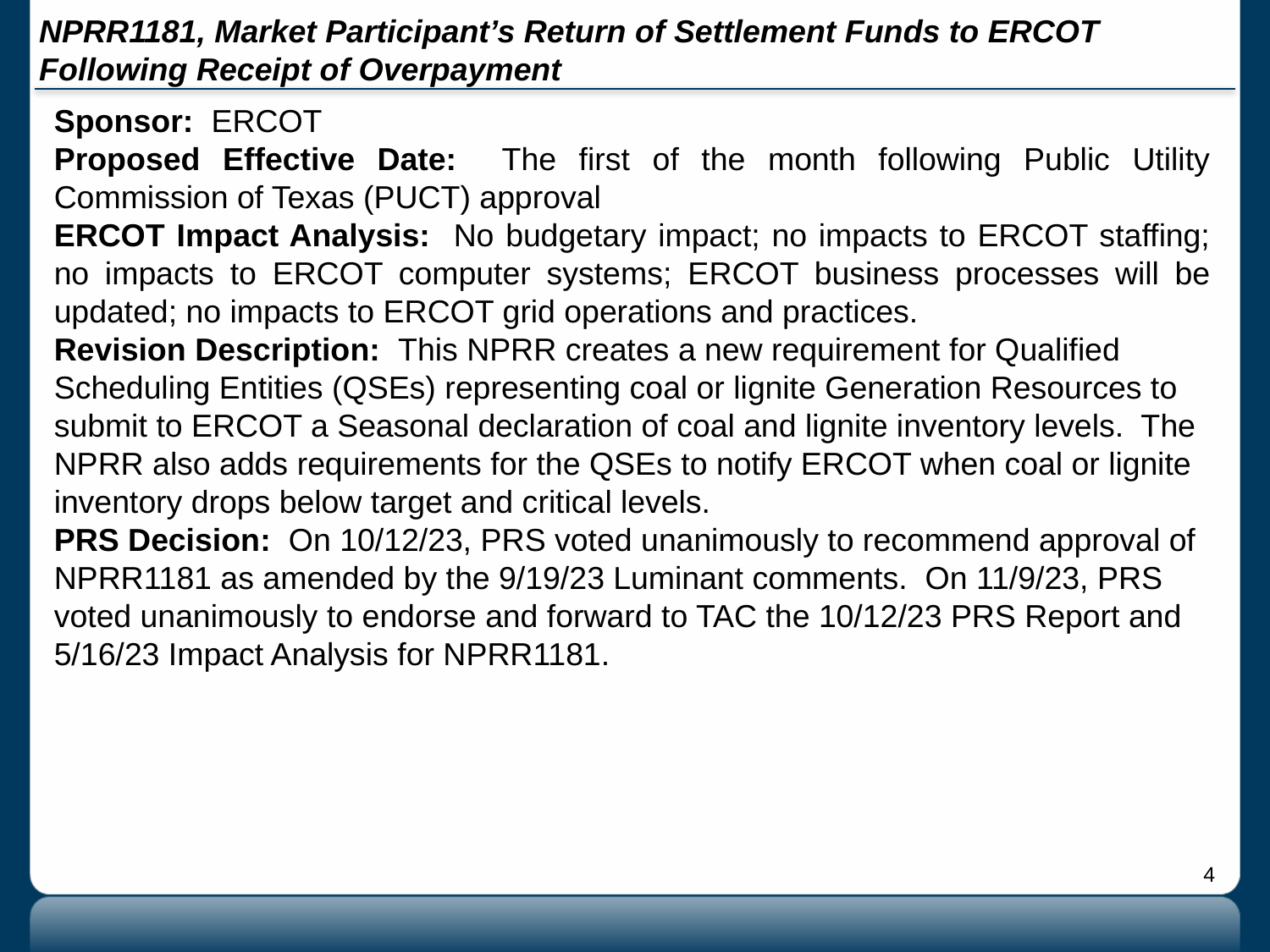

# NPRR1181, Market Participant’s Return of Settlement Funds to ERCOT Following Receipt of Overpayment
Sponsor:  ERCOT
Proposed Effective Date:  The first of the month following Public Utility Commission of Texas (PUCT) approval
ERCOT Impact Analysis:  No budgetary impact; no impacts to ERCOT staffing; no impacts to ERCOT computer systems; ERCOT business processes will be updated; no impacts to ERCOT grid operations and practices.
Revision Description:  This NPRR creates a new requirement for Qualified Scheduling Entities (QSEs) representing coal or lignite Generation Resources to submit to ERCOT a Seasonal declaration of coal and lignite inventory levels.  The NPRR also adds requirements for the QSEs to notify ERCOT when coal or lignite inventory drops below target and critical levels.
PRS Decision:  On 10/12/23, PRS voted unanimously to recommend approval of NPRR1181 as amended by the 9/19/23 Luminant comments.  On 11/9/23, PRS voted unanimously to endorse and forward to TAC the 10/12/23 PRS Report and 5/16/23 Impact Analysis for NPRR1181.